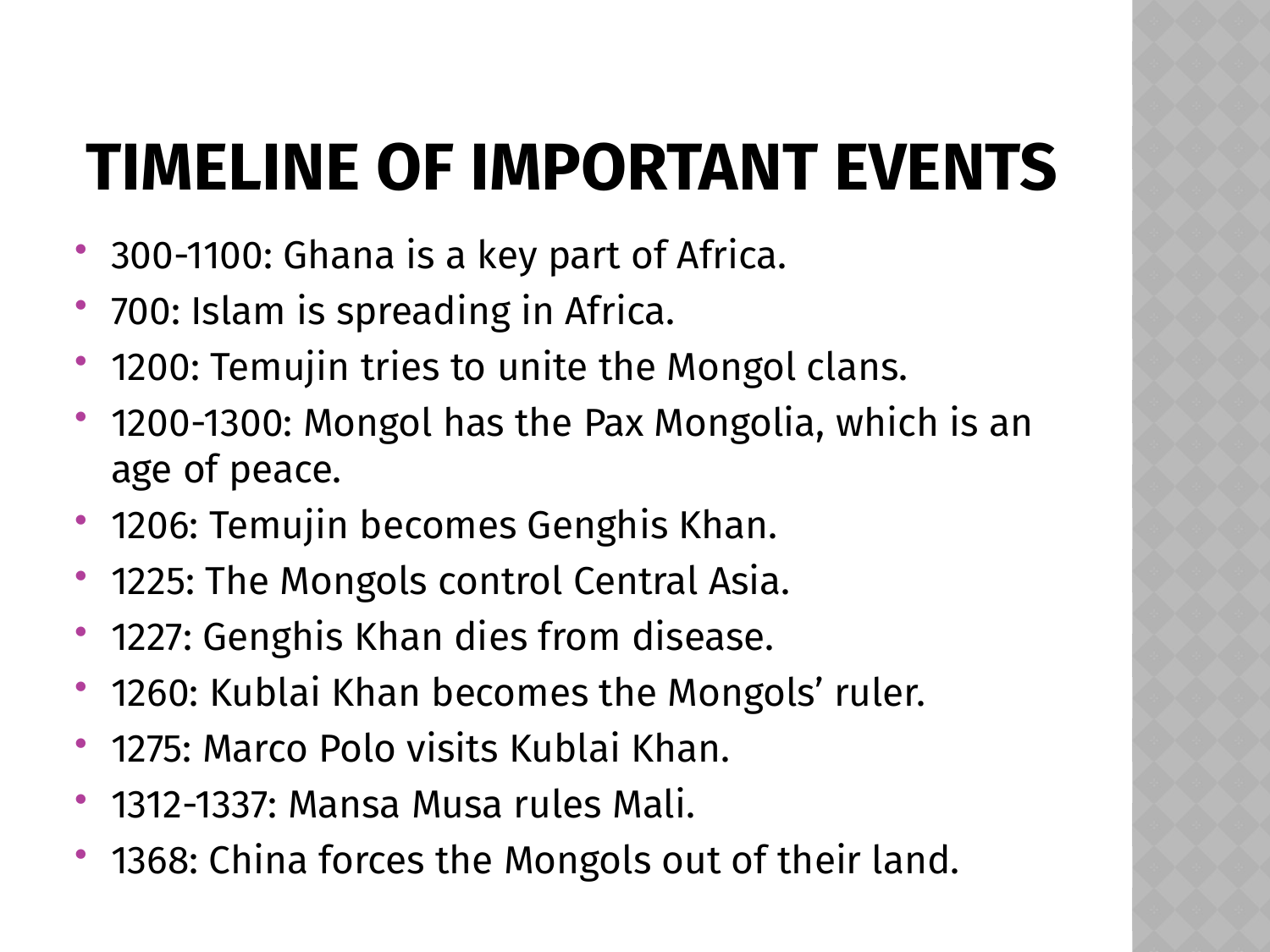

# timeline of important events
300-1100: Ghana is a key part of Africa.
700: Islam is spreading in Africa.
1200: Temujin tries to unite the Mongol clans.
1200-1300: Mongol has the Pax Mongolia, which is an age of peace.
1206: Temujin becomes Genghis Khan.
1225: The Mongols control Central Asia.
1227: Genghis Khan dies from disease.
1260: Kublai Khan becomes the Mongols’ ruler.
1275: Marco Polo visits Kublai Khan.
1312-1337: Mansa Musa rules Mali.
1368: China forces the Mongols out of their land.